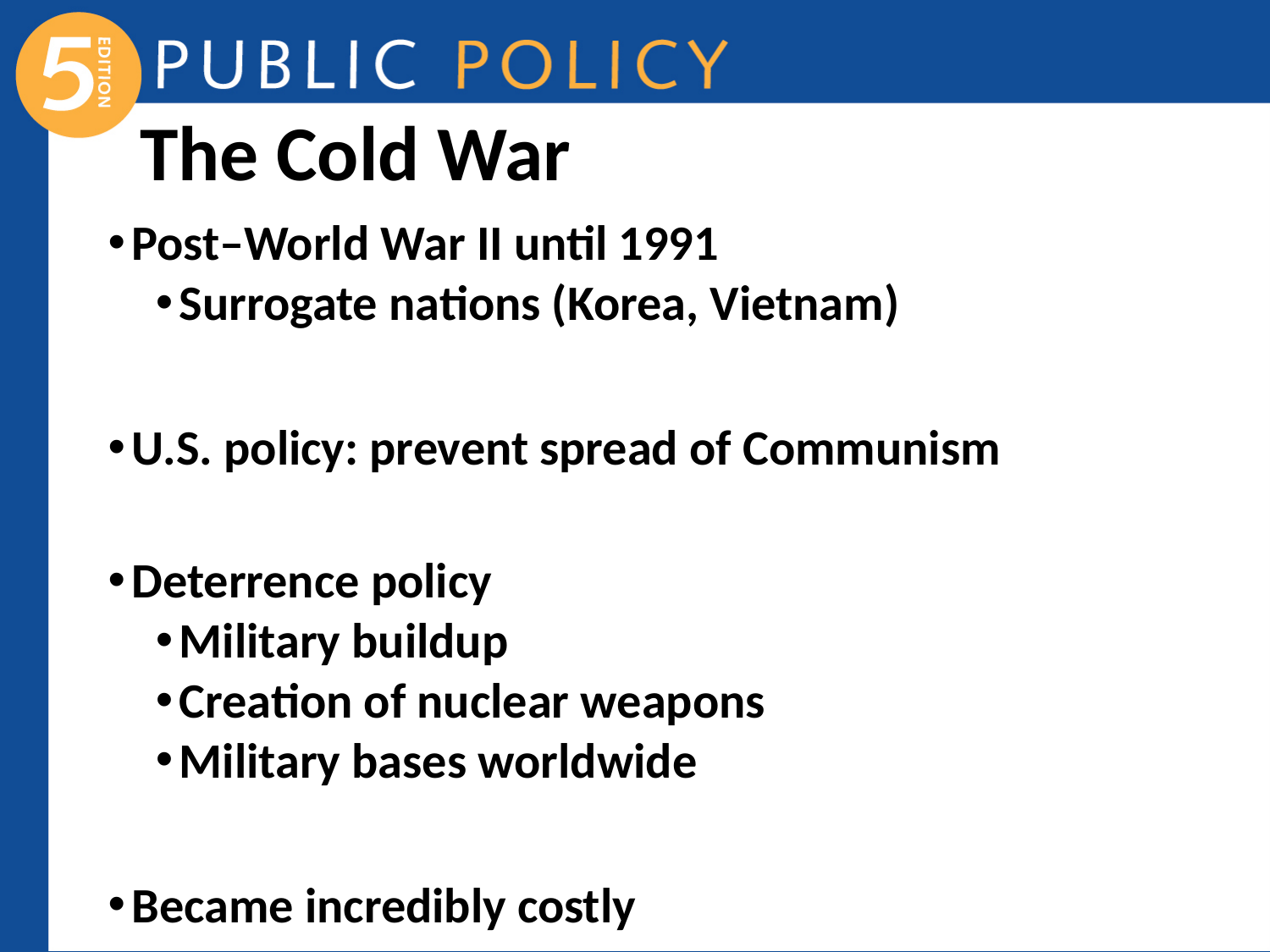

# The Cold War
Post–World War II until 1991
Surrogate nations (Korea, Vietnam)

U.S. policy: prevent spread of Communism

Deterrence policy
Military buildup
Creation of nuclear weapons
Military bases worldwide

Became incredibly costly